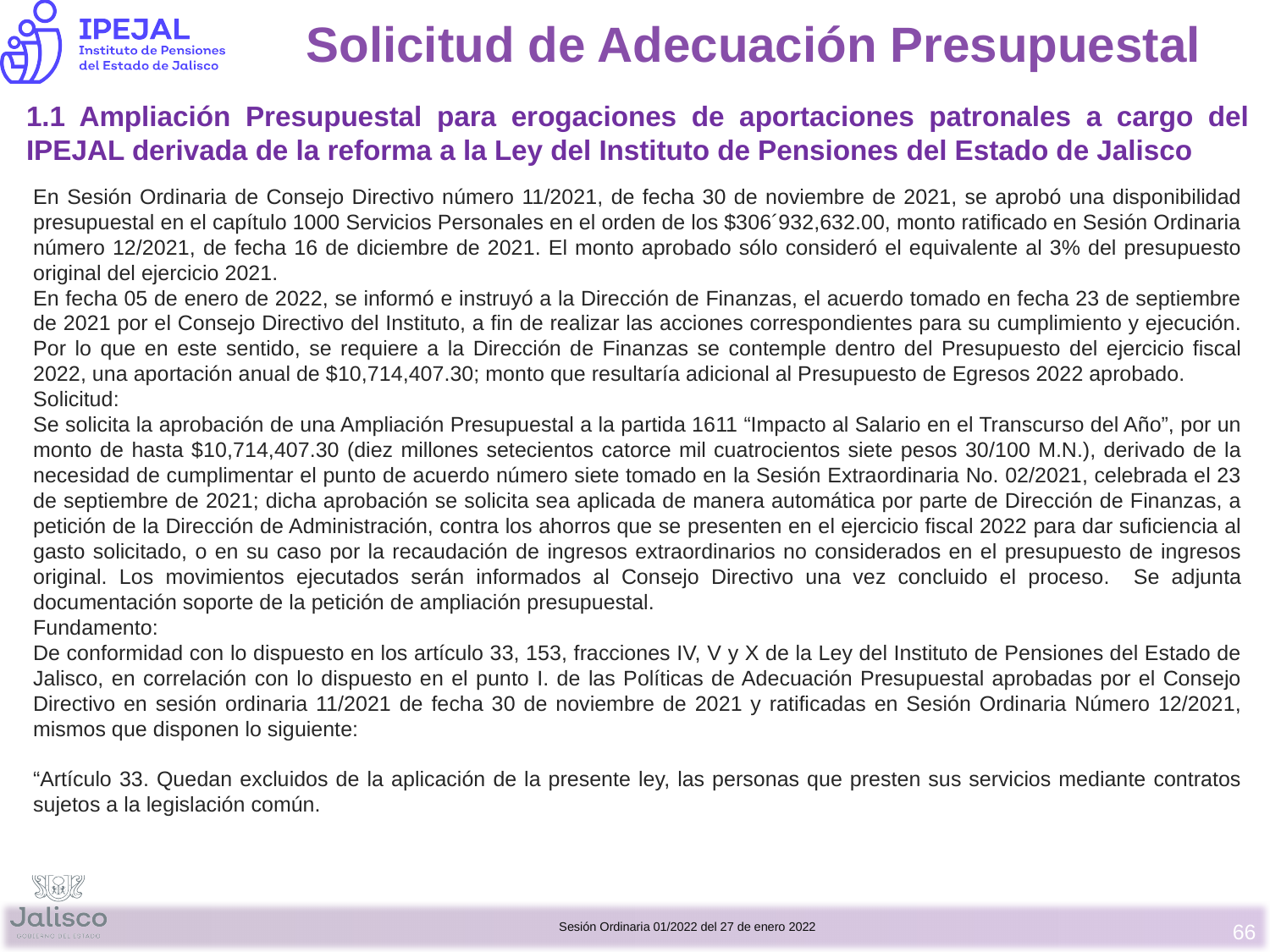

Solicitud de Adecuación Presupuestal
1.1 Ampliación Presupuestal para erogaciones de aportaciones patronales a cargo del IPEJAL derivada de la reforma a la Ley del Instituto de Pensiones del Estado de Jalisco
En Sesión Ordinaria de Consejo Directivo número 11/2021, de fecha 30 de noviembre de 2021, se aprobó una disponibilidad presupuestal en el capítulo 1000 Servicios Personales en el orden de los $306´932,632.00, monto ratificado en Sesión Ordinaria número 12/2021, de fecha 16 de diciembre de 2021. El monto aprobado sólo consideró el equivalente al 3% del presupuesto original del ejercicio 2021.
En fecha 05 de enero de 2022, se informó e instruyó a la Dirección de Finanzas, el acuerdo tomado en fecha 23 de septiembre de 2021 por el Consejo Directivo del Instituto, a fin de realizar las acciones correspondientes para su cumplimiento y ejecución. Por lo que en este sentido, se requiere a la Dirección de Finanzas se contemple dentro del Presupuesto del ejercicio fiscal 2022, una aportación anual de $10,714,407.30; monto que resultaría adicional al Presupuesto de Egresos 2022 aprobado.
Solicitud:
Se solicita la aprobación de una Ampliación Presupuestal a la partida 1611 “Impacto al Salario en el Transcurso del Año”, por un monto de hasta $10,714,407.30 (diez millones setecientos catorce mil cuatrocientos siete pesos 30/100 M.N.), derivado de la necesidad de cumplimentar el punto de acuerdo número siete tomado en la Sesión Extraordinaria No. 02/2021, celebrada el 23 de septiembre de 2021; dicha aprobación se solicita sea aplicada de manera automática por parte de Dirección de Finanzas, a petición de la Dirección de Administración, contra los ahorros que se presenten en el ejercicio fiscal 2022 para dar suficiencia al gasto solicitado, o en su caso por la recaudación de ingresos extraordinarios no considerados en el presupuesto de ingresos original. Los movimientos ejecutados serán informados al Consejo Directivo una vez concluido el proceso.  Se adjunta documentación soporte de la petición de ampliación presupuestal.
Fundamento:
De conformidad con lo dispuesto en los artículo 33, 153, fracciones IV, V y X de la Ley del Instituto de Pensiones del Estado de Jalisco, en correlación con lo dispuesto en el punto I. de las Políticas de Adecuación Presupuestal aprobadas por el Consejo Directivo en sesión ordinaria 11/2021 de fecha 30 de noviembre de 2021 y ratificadas en Sesión Ordinaria Número 12/2021, mismos que disponen lo siguiente:

“Artículo 33. Quedan excluidos de la aplicación de la presente ley, las personas que presten sus servicios mediante contratos sujetos a la legislación común.

Con fecha 23 de septiembre de 2021, en Sesión Extraordinaria 02/2021 se sometió a aprobación de Consejo Directivo, las propuestas de integración del personal transitorio a las Prestaciones Otorgadas por Instituto, habiéndose aprobado en los siguientes términos:

Sesión Ordinaria 01/2022 del 27 de enero 2022
66